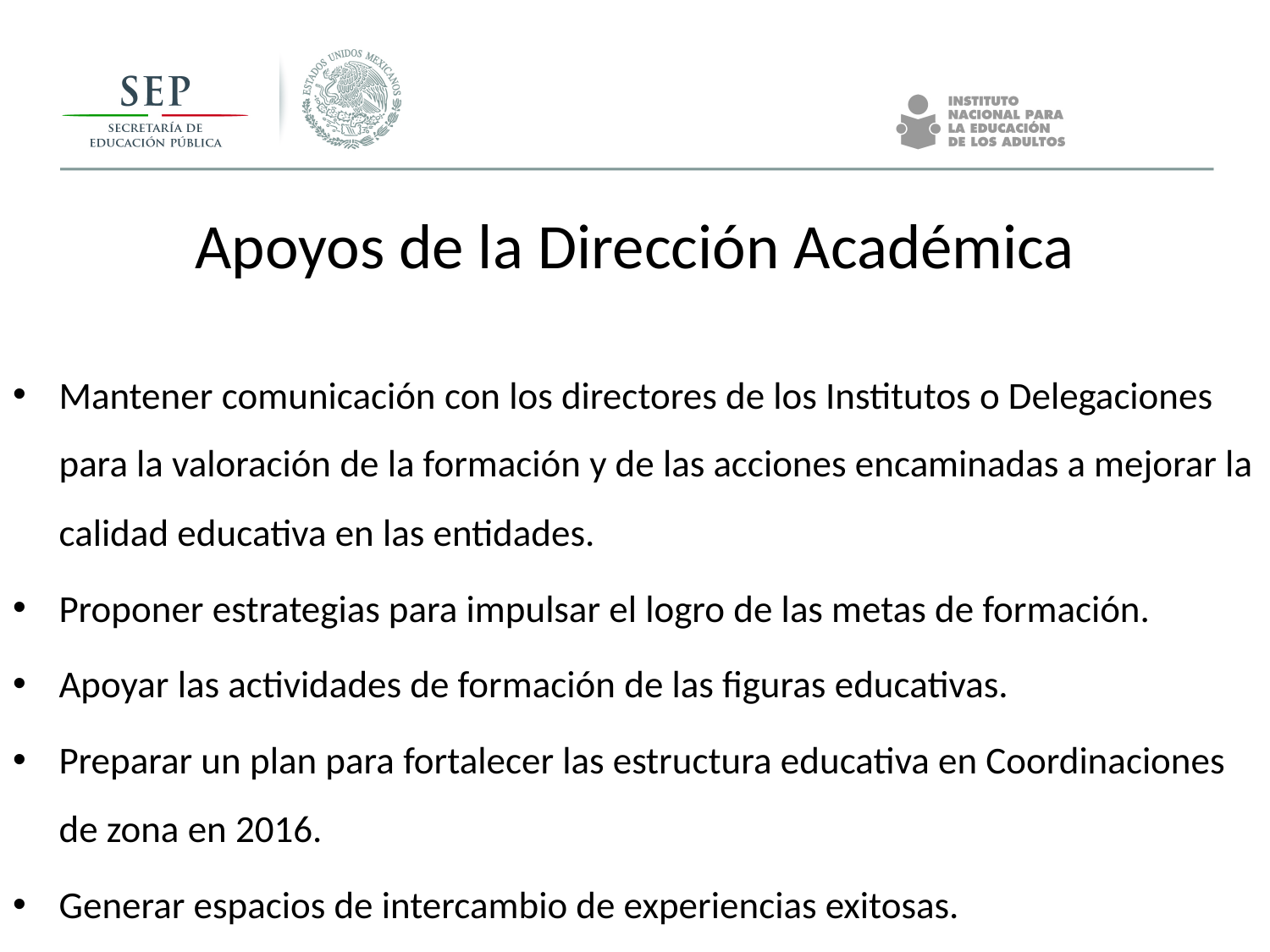

Apoyos de la Dirección Académica
Mantener comunicación con los directores de los Institutos o Delegaciones para la valoración de la formación y de las acciones encaminadas a mejorar la calidad educativa en las entidades.
Proponer estrategias para impulsar el logro de las metas de formación.
Apoyar las actividades de formación de las figuras educativas.
Preparar un plan para fortalecer las estructura educativa en Coordinaciones de zona en 2016.
Generar espacios de intercambio de experiencias exitosas.